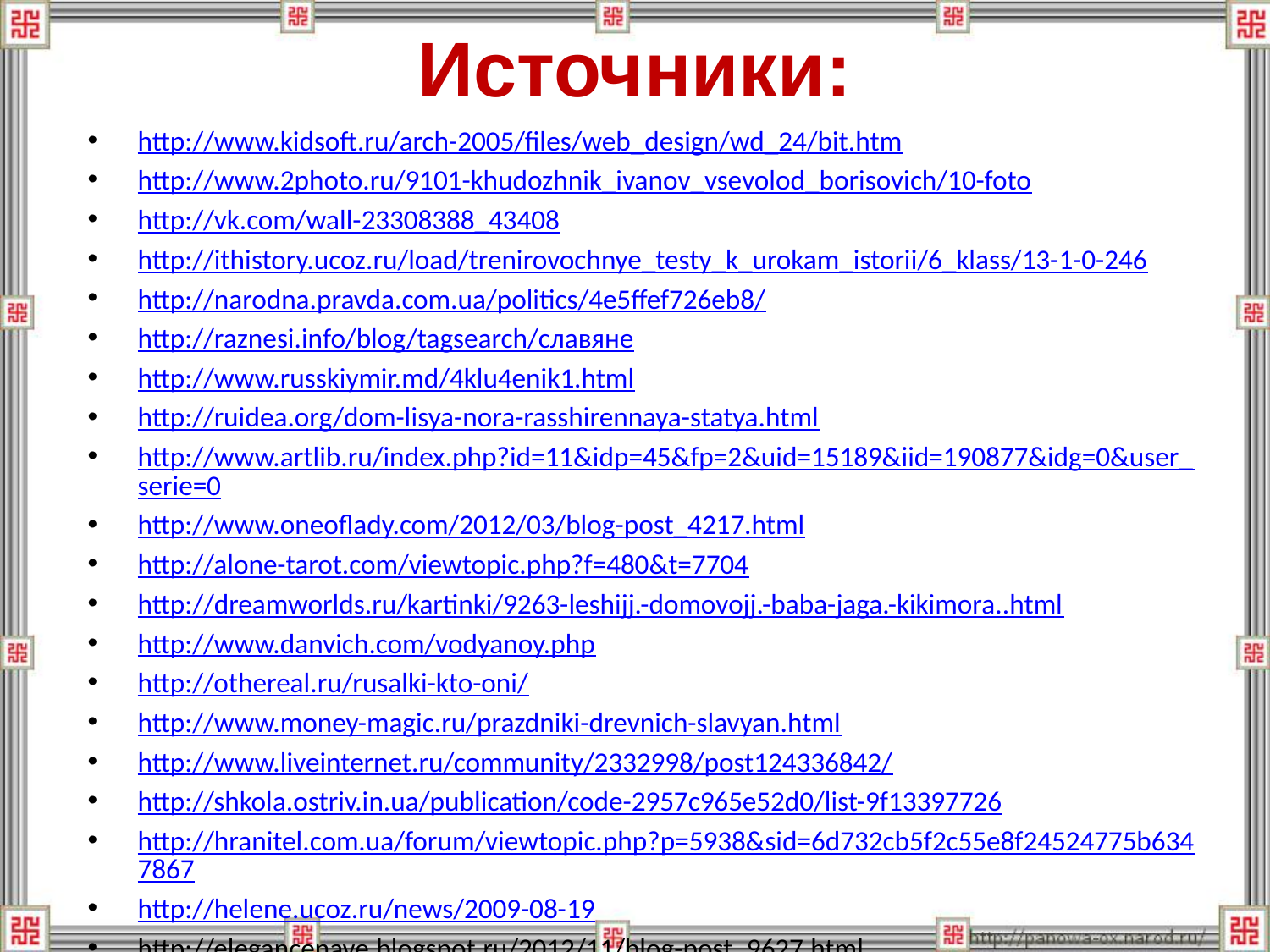

# Источники:
http://www.kidsoft.ru/arch-2005/files/web_design/wd_24/bit.htm
http://www.2photo.ru/9101-khudozhnik_ivanov_vsevolod_borisovich/10-foto
http://vk.com/wall-23308388_43408
http://ithistory.ucoz.ru/load/trenirovochnye_testy_k_urokam_istorii/6_klass/13-1-0-246
http://narodna.pravda.com.ua/politics/4e5ffef726eb8/
http://raznesi.info/blog/tagsearch/славяне
http://www.russkiymir.md/4klu4enik1.html
http://ruidea.org/dom-lisya-nora-rasshirennaya-statya.html
http://www.artlib.ru/index.php?id=11&idp=45&fp=2&uid=15189&iid=190877&idg=0&user_serie=0
http://www.oneoflady.com/2012/03/blog-post_4217.html
http://alone-tarot.com/viewtopic.php?f=480&t=7704
http://dreamworlds.ru/kartinki/9263-leshijj.-domovojj.-baba-jaga.-kikimora..html
http://www.danvich.com/vodyanoy.php
http://othereal.ru/rusalki-kto-oni/
http://www.money-magic.ru/prazdniki-drevnich-slavyan.html
http://www.liveinternet.ru/community/2332998/post124336842/
http://shkola.ostriv.in.ua/publication/code-2957c965e52d0/list-9f13397726
http://hranitel.com.ua/forum/viewtopic.php?p=5938&sid=6d732cb5f2c55e8f24524775b6347867
http://helene.ucoz.ru/news/2009-08-19
http://elegancenave.blogspot.ru/2012/11/blog-post_9627.html